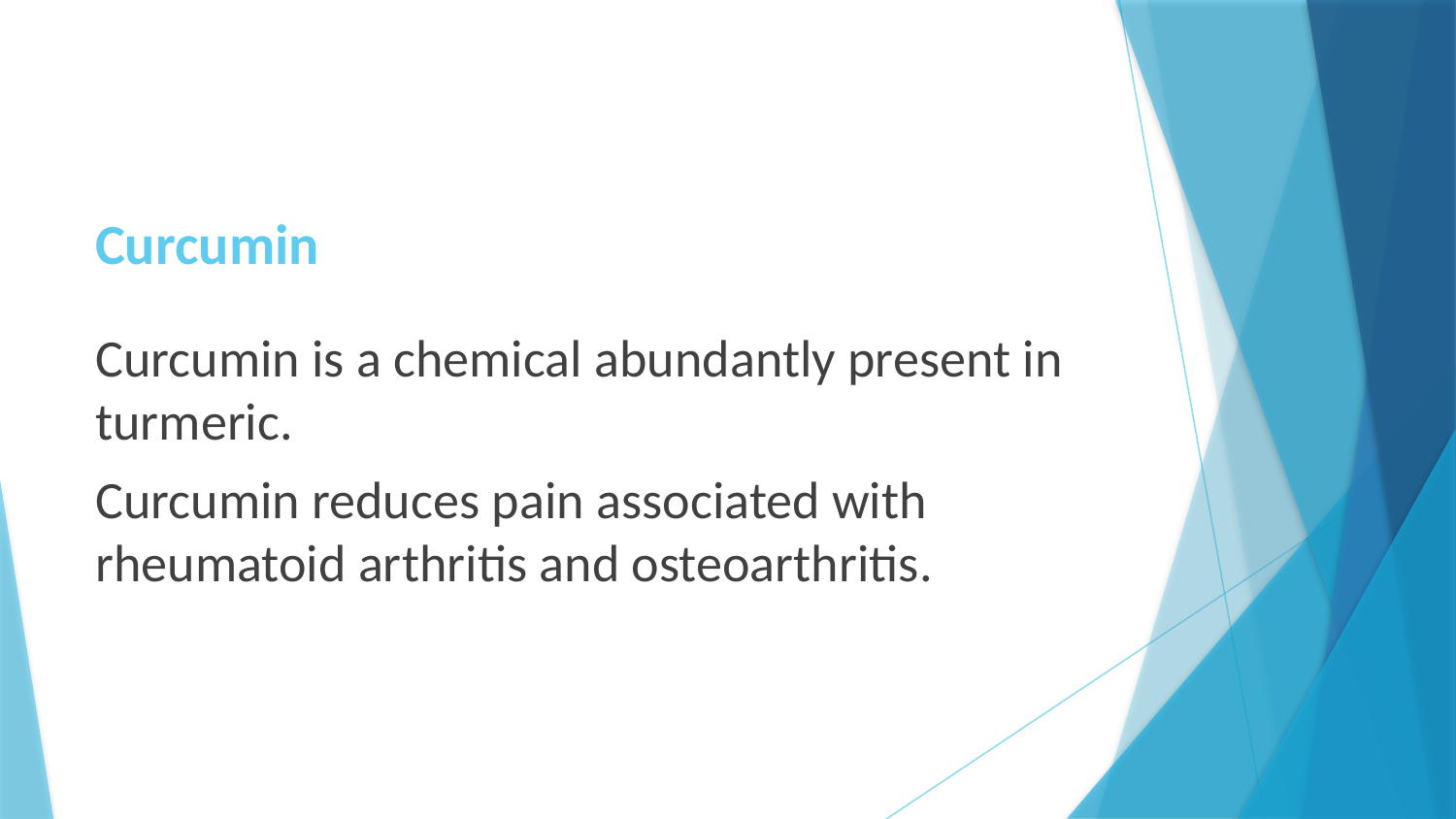

# Curcumin
Curcumin is a chemical abundantly present in turmeric.
Curcumin reduces pain associated with rheumatoid arthritis and osteoarthritis.